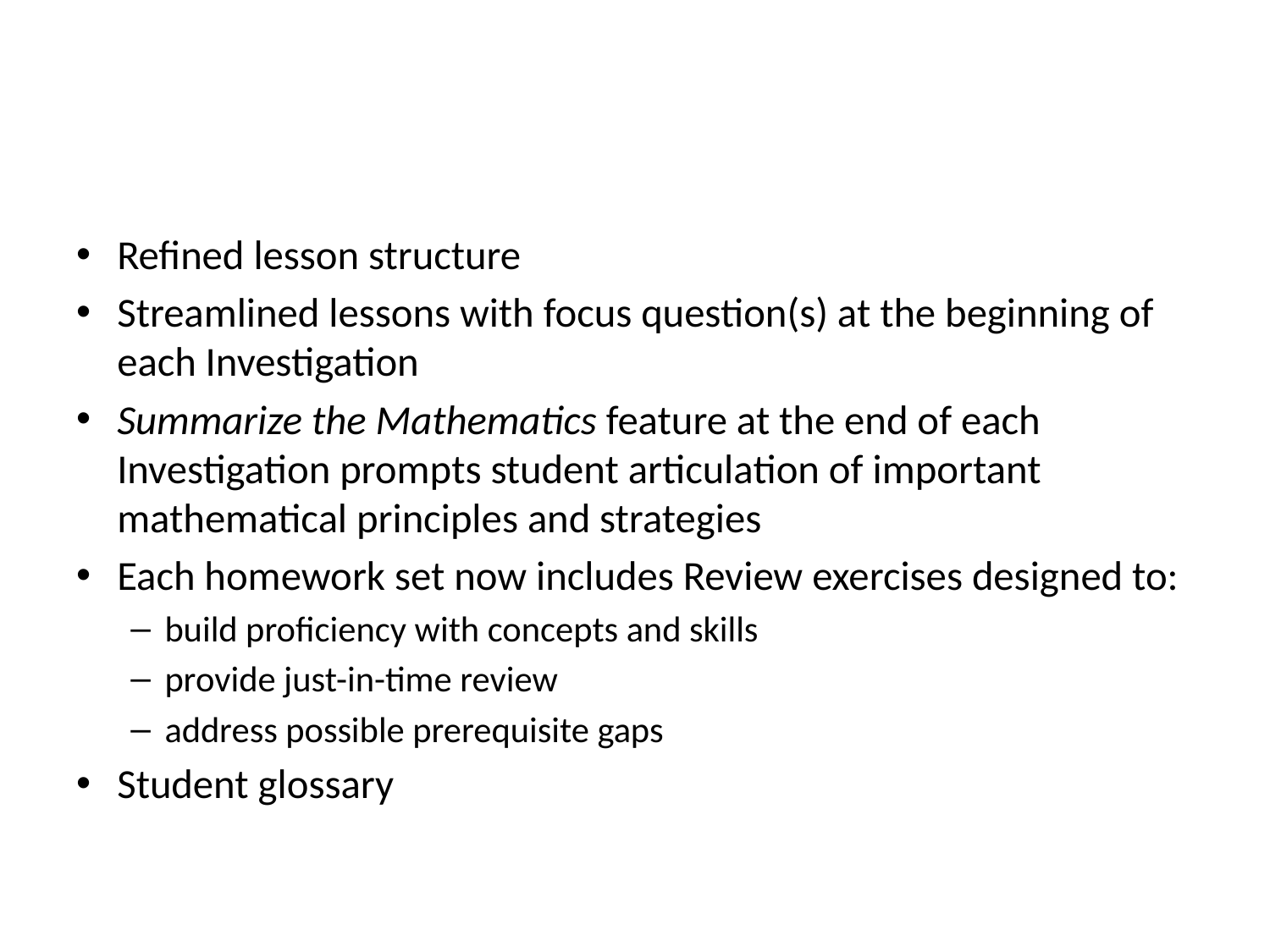

#
Refined lesson structure
Streamlined lessons with focus question(s) at the beginning of each Investigation
Summarize the Mathematics feature at the end of each Investigation prompts student articulation of important mathematical principles and strategies
Each homework set now includes Review exercises designed to:
build proficiency with concepts and skills
provide just-in-time review
address possible prerequisite gaps
Student glossary